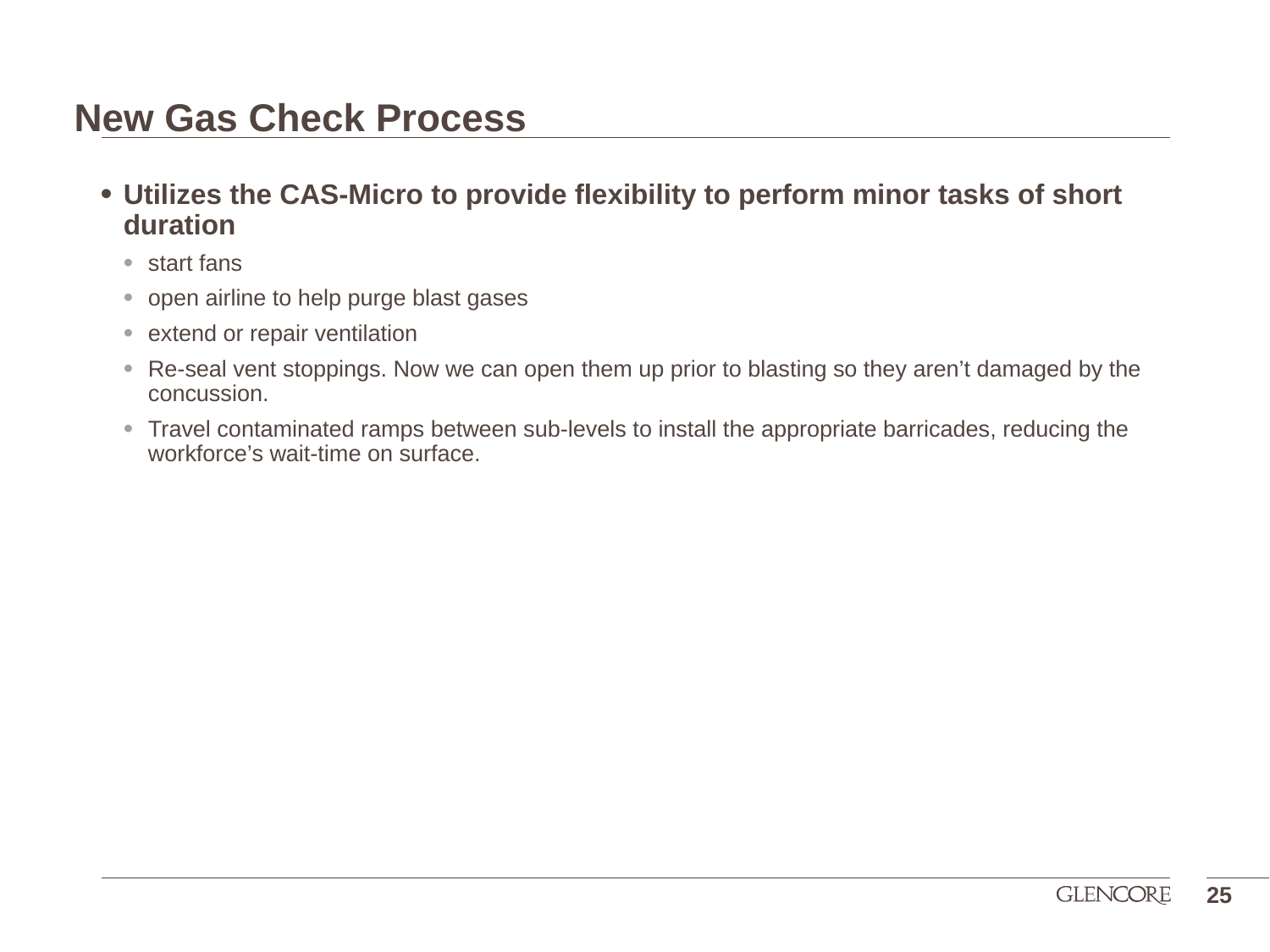

# New Gas Check Process
Utilizes the CAS-Micro to provide flexibility to perform minor tasks of short duration
start fans
open airline to help purge blast gases
extend or repair ventilation
Re-seal vent stoppings. Now we can open them up prior to blasting so they aren’t damaged by the concussion.
Travel contaminated ramps between sub-levels to install the appropriate barricades, reducing the workforce’s wait-time on surface.

25